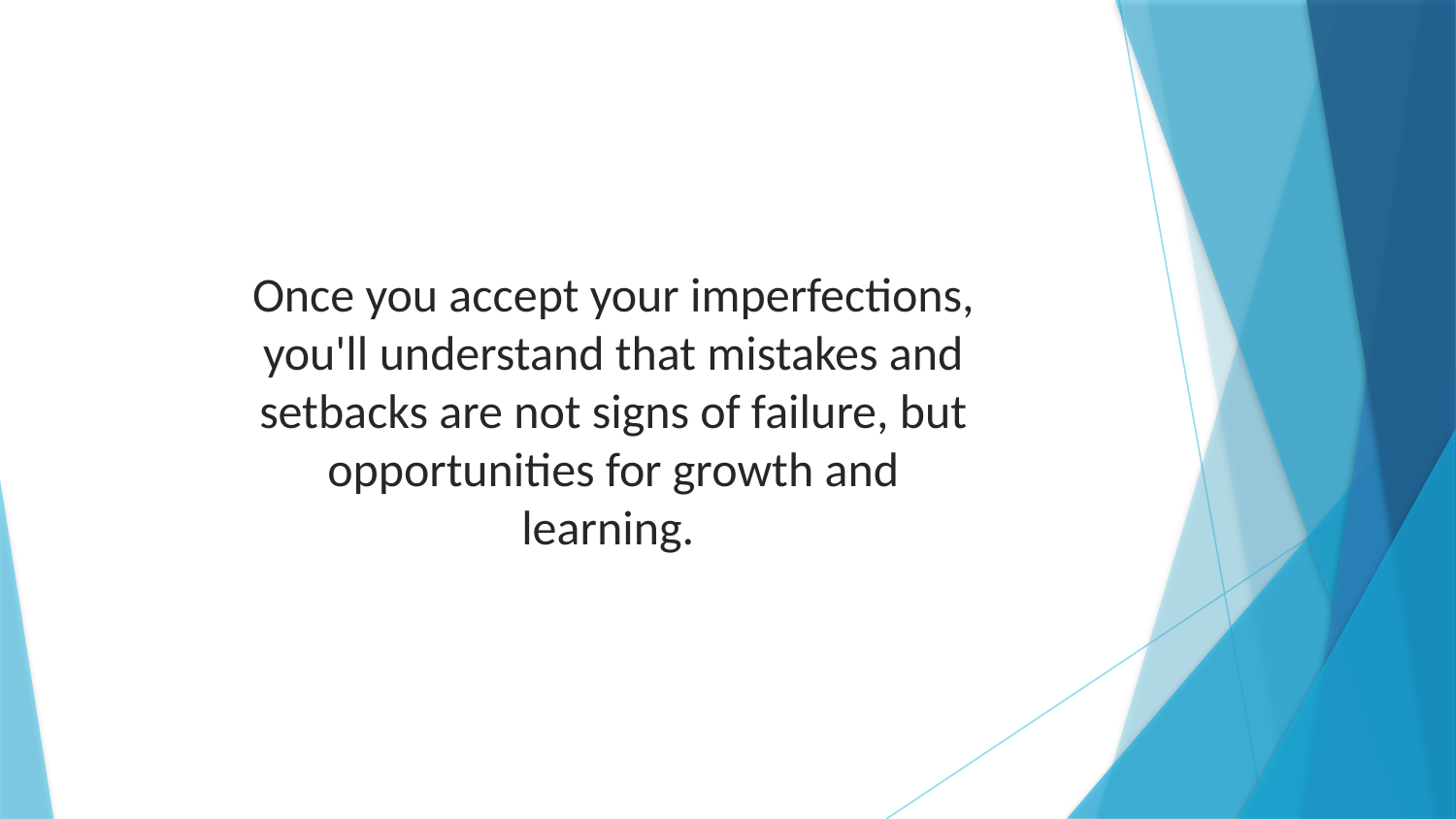

Once you accept your imperfections, you'll understand that mistakes and setbacks are not signs of failure, but opportunities for growth and learning.